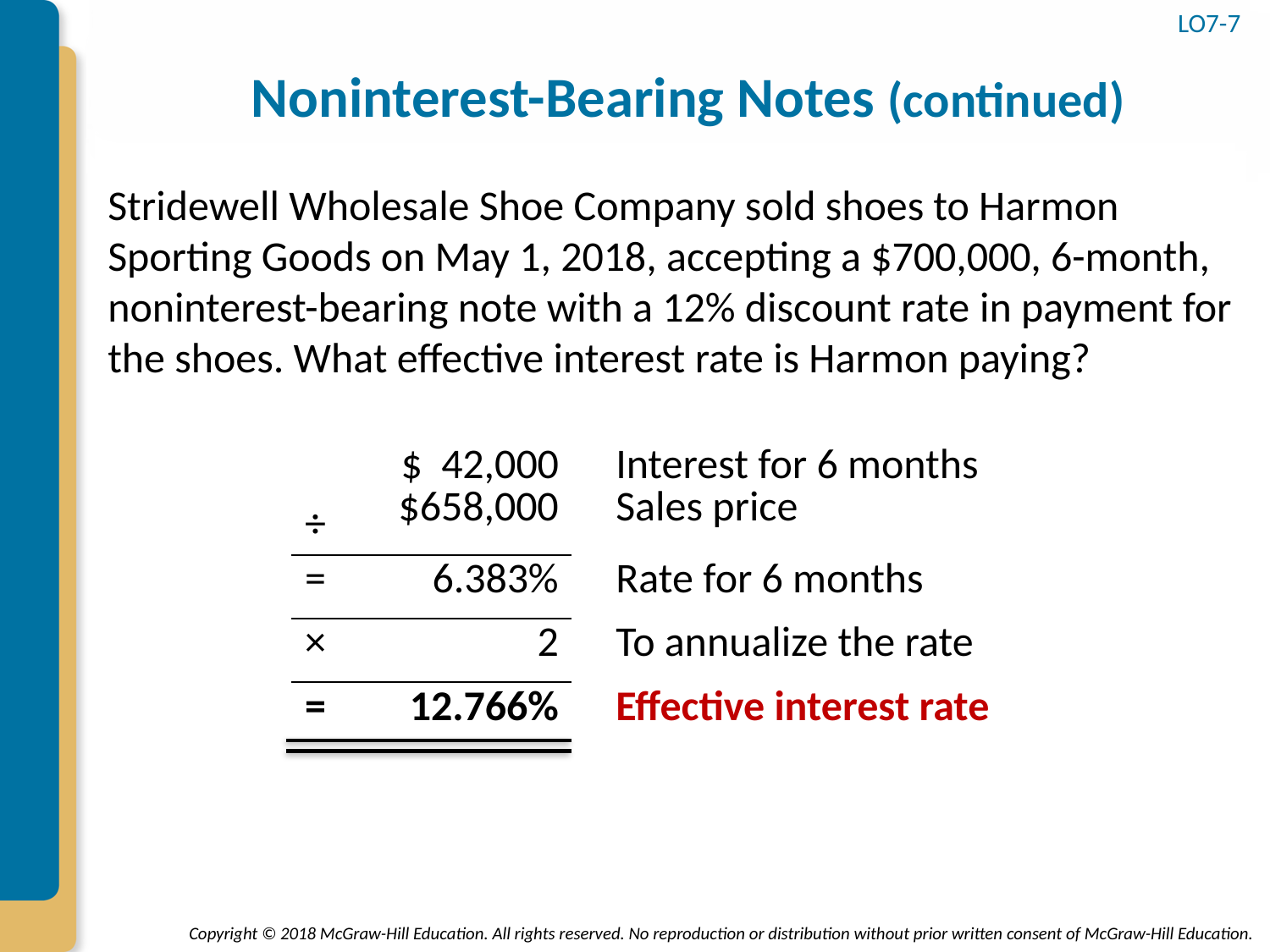

# Noninterest-Bearing Notes (continued)
LO7-7
Stridewell Wholesale Shoe Company sold shoes to Harmon Sporting Goods on May 1, 2018, accepting a $700,000, 6-month, noninterest-bearing note with a 12% discount rate in payment for the shoes. What effective interest rate is Harmon paying?
|  | ÷ | $ 42,000 $658,000 |  | Interest for 6 months Sales price |
| --- | --- | --- | --- | --- |
|  | = | 6.383% |  | Rate for 6 months |
|  | × | 2 |  | To annualize the rate |
|  | = | 12.766% |  | Effective interest rate |